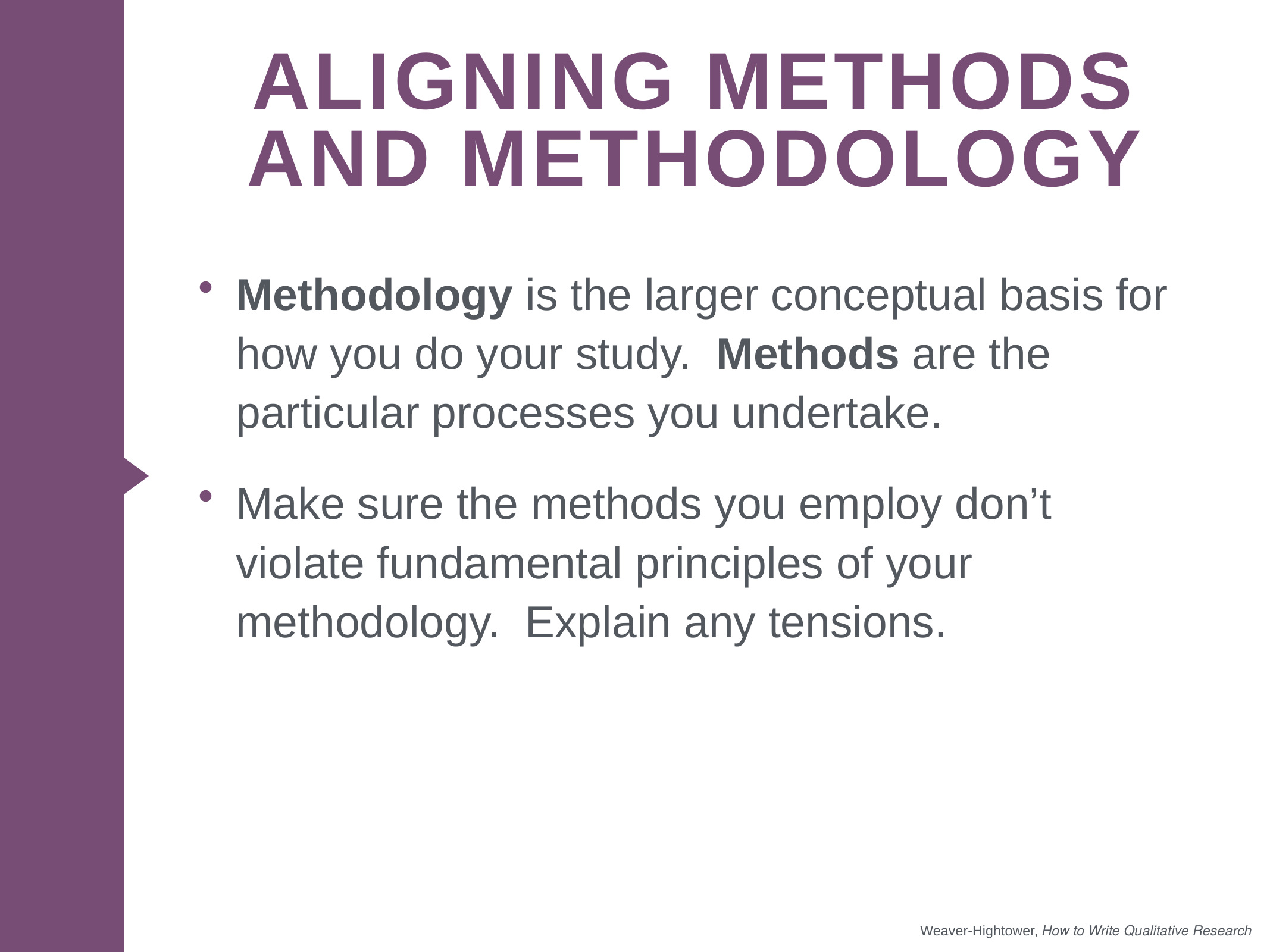

# Aligning methods and methodology
Methodology is the larger conceptual basis for how you do your study.  Methods are the particular processes you undertake.
Make sure the methods you employ don’t violate fundamental principles of your methodology.  Explain any tensions.